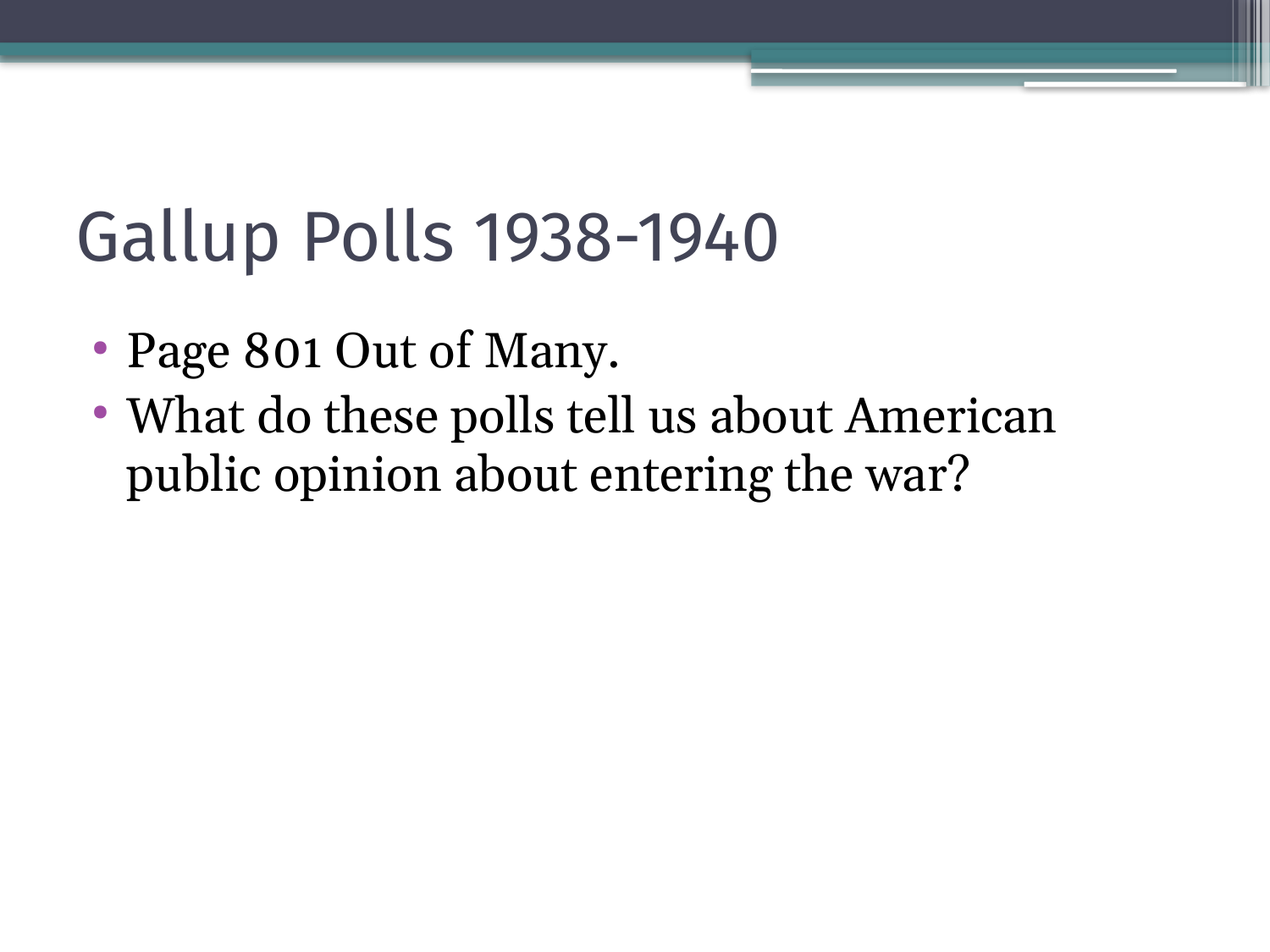

# Gallup Polls 1938-1940
Page 801 Out of Many.
What do these polls tell us about American public opinion about entering the war?